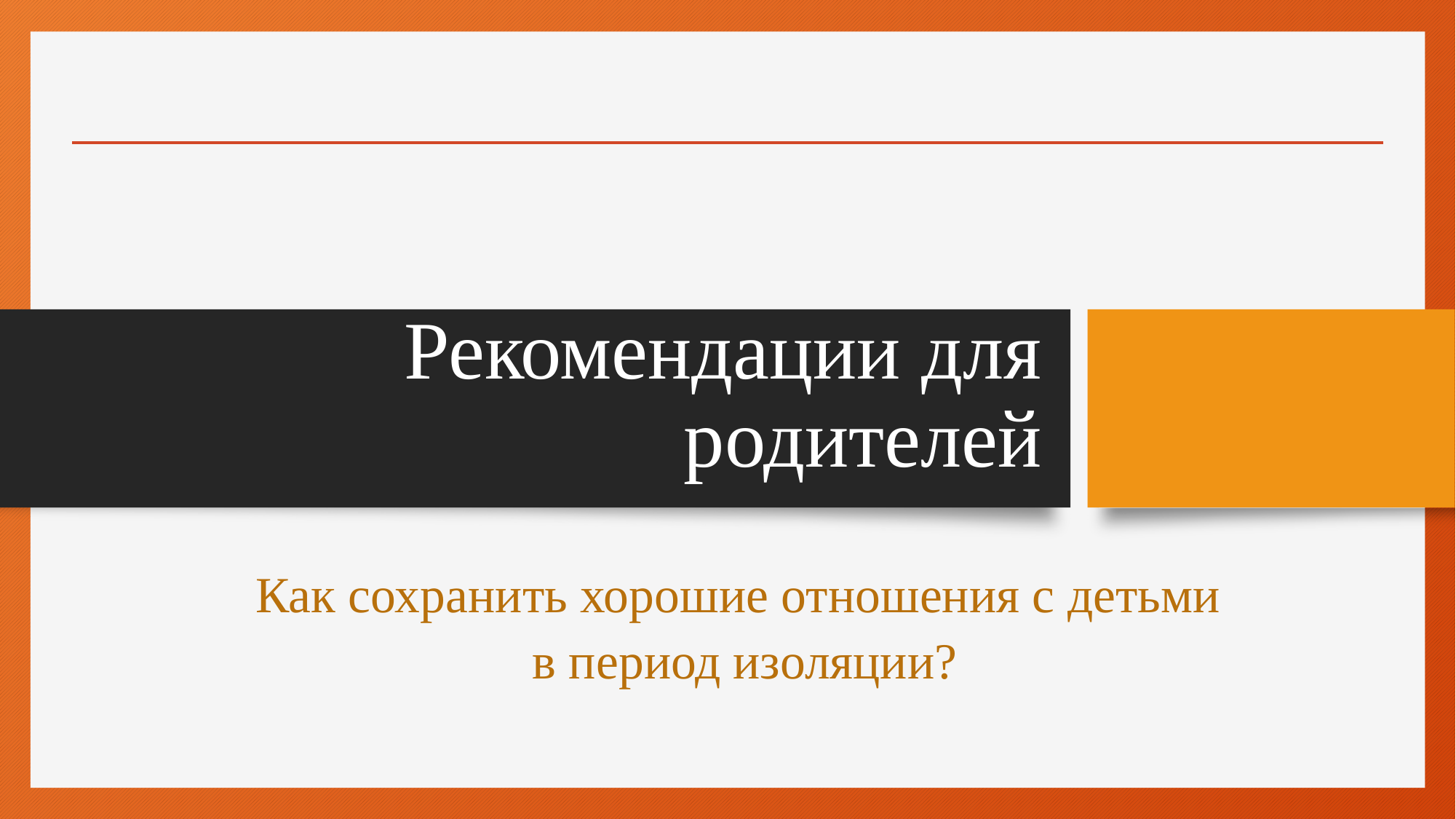

# Рекомендации для родителей
Как сохранить хорошие отношения с детьми
в период изоляции?